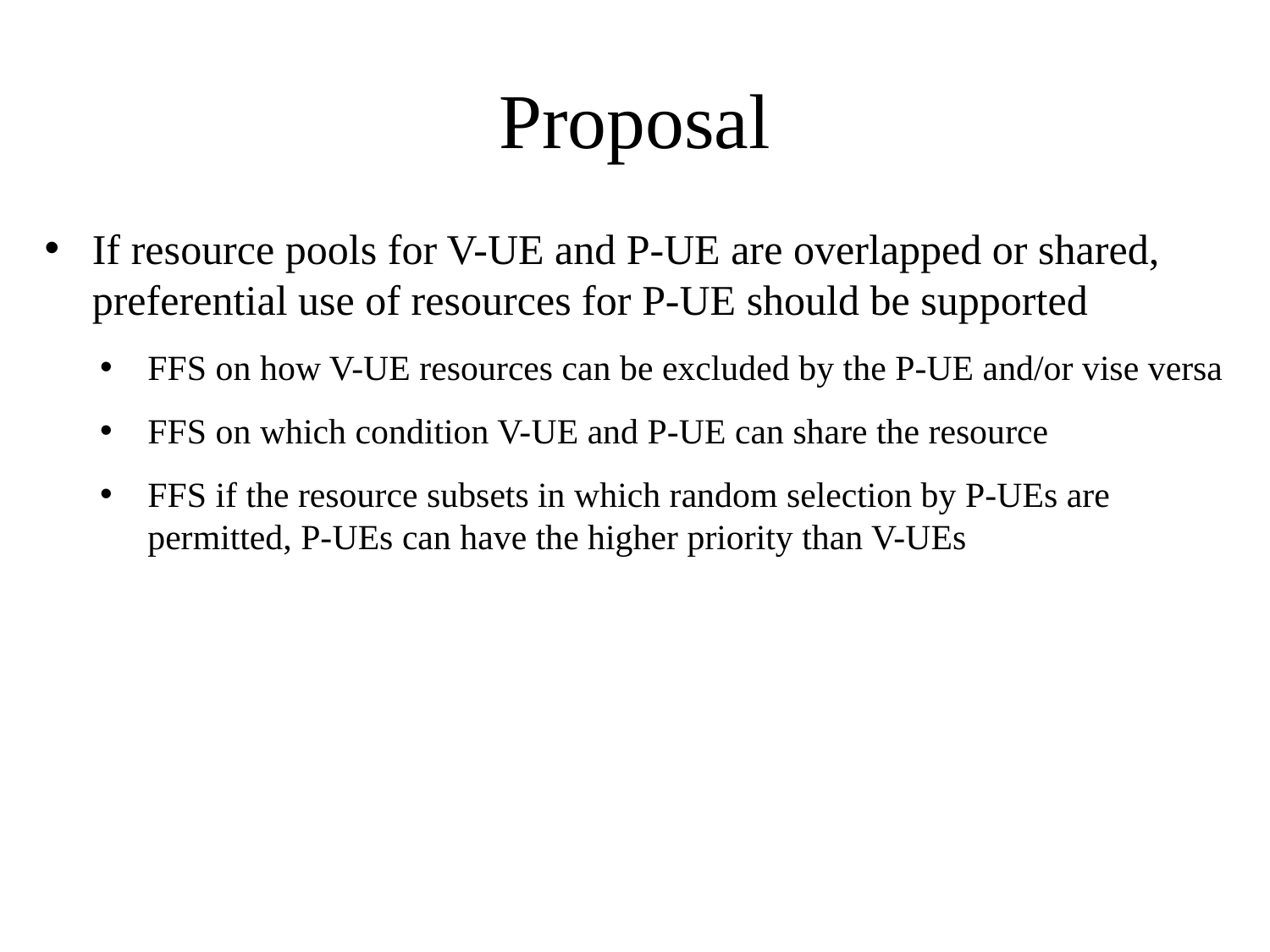

# Proposal
If resource pools for V-UE and P-UE are overlapped or shared, preferential use of resources for P-UE should be supported
FFS on how V-UE resources can be excluded by the P-UE and/or vise versa
FFS on which condition V-UE and P-UE can share the resource
FFS if the resource subsets in which random selection by P-UEs are permitted, P-UEs can have the higher priority than V-UEs